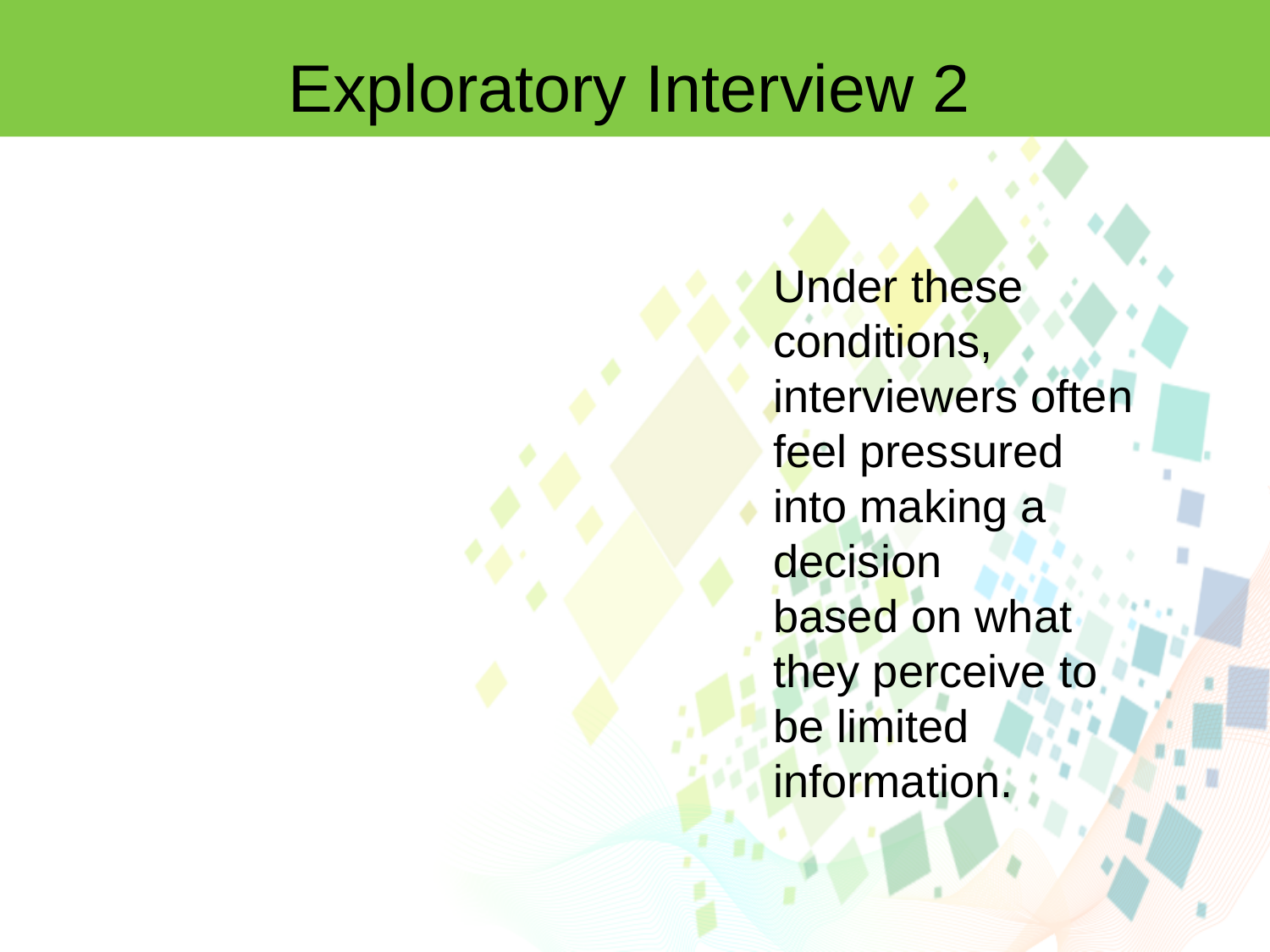

Exploratory Interview 2
Under these conditions, interviewers often feel pressured into making a decision
based on what they perceive to be limited information.